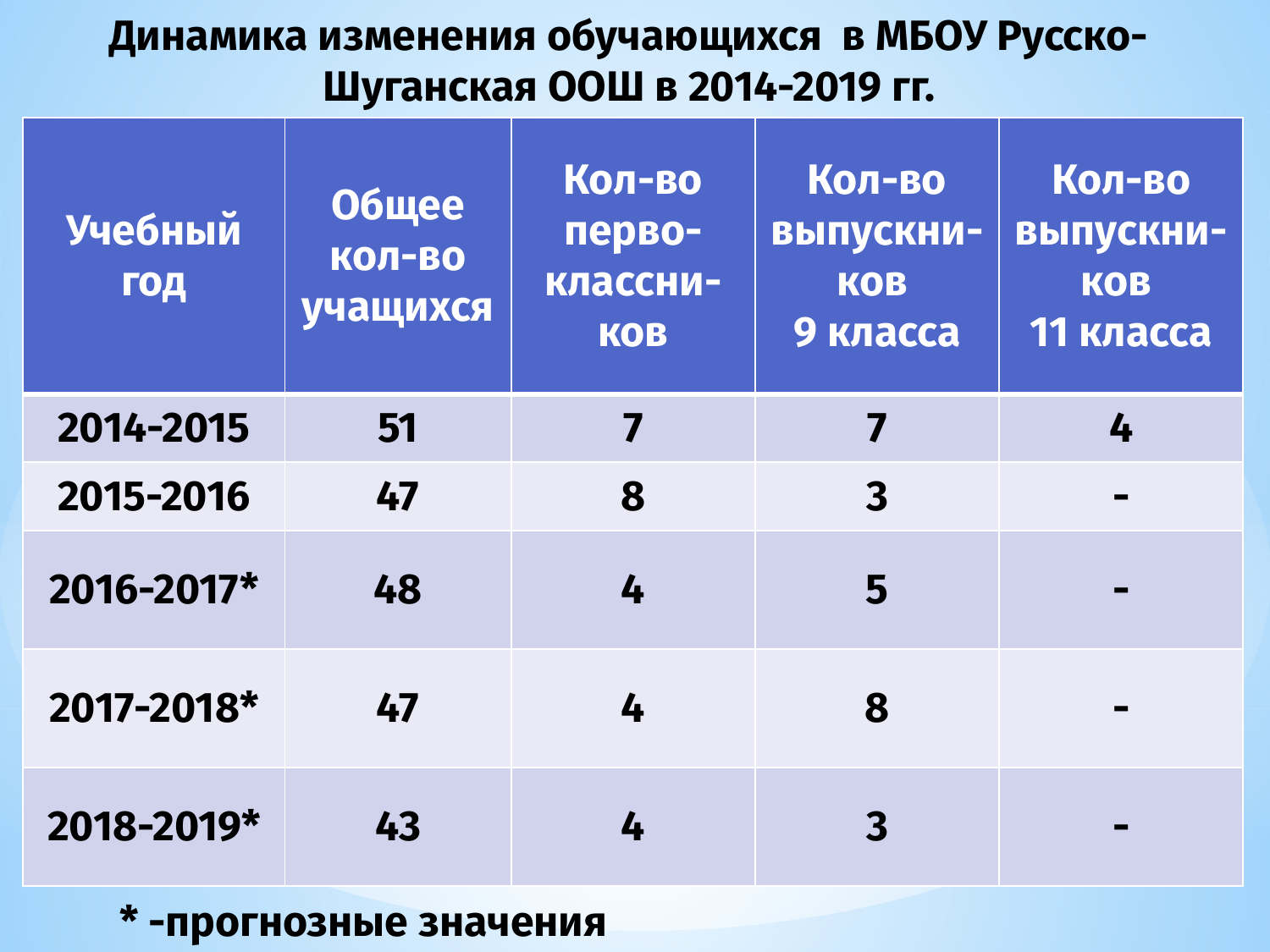

Динамика изменения обучающихся  в МБОУ Русско-Шуганская ООШ в 2014-2019 гг.

| Учебный год | Общее кол-во учащихся | Кол-во перво-классни-ков | Кол-во выпускни-ков 9 класса | Кол-во выпускни-ков 11 класса |
| --- | --- | --- | --- | --- |
| 2014-2015 | 51 | 7 | 7 | 4 |
| 2015-2016 | 47 | 8 | 3 | - |
| 2016-2017\* | 48 | 4 | 5 | - |
| 2017-2018\* | 47 | 4 | 8 | - |
| 2018-2019\* | 43 | 4 | 3 | - |
* -прогнозные значения